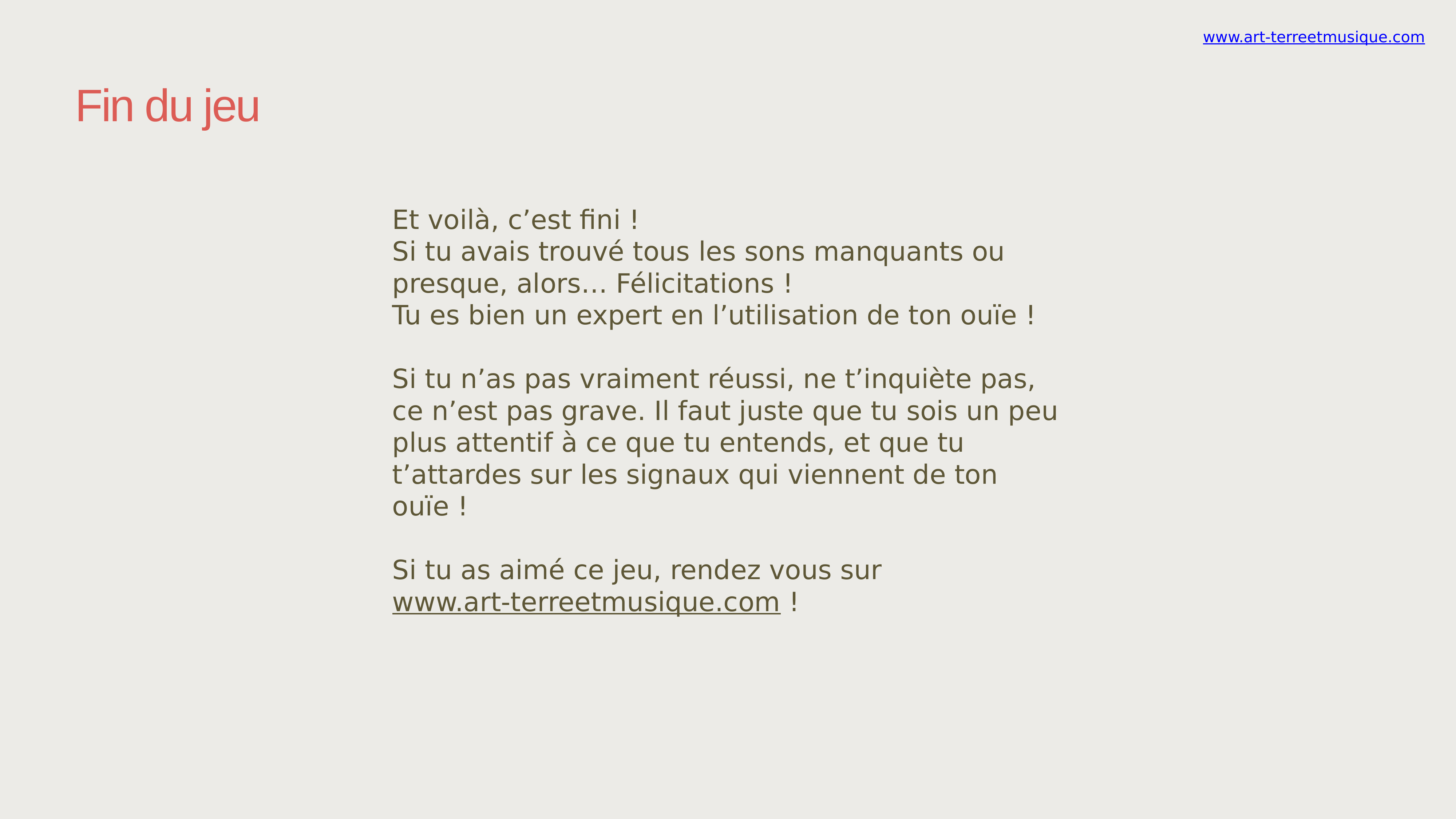

www.art-terreetmusique.com
# Fin du jeu
Et voilà, c’est fini !
Si tu avais trouvé tous les sons manquants ou presque, alors… Félicitations !
Tu es bien un expert en l’utilisation de ton ouïe !

Si tu n’as pas vraiment réussi, ne t’inquiète pas, ce n’est pas grave. Il faut juste que tu sois un peu plus attentif à ce que tu entends, et que tu t’attardes sur les signaux qui viennent de ton ouïe !

Si tu as aimé ce jeu, rendez vous sur
www.art-terreetmusique.com !